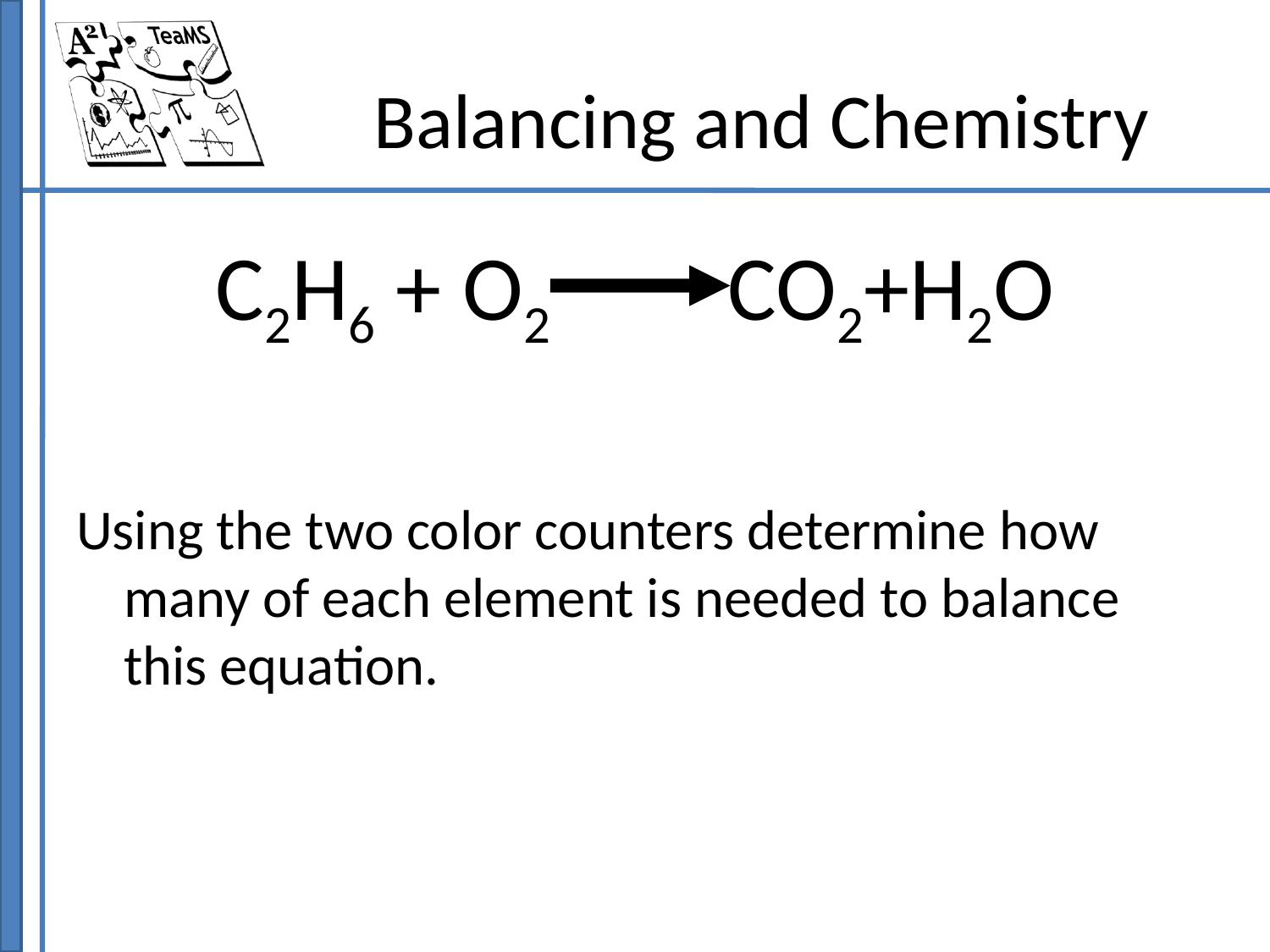

# Balancing and Chemistry
C2H6 + O2         CO2+H2O

Using the two color counters determine how many of each element is needed to balance this equation.